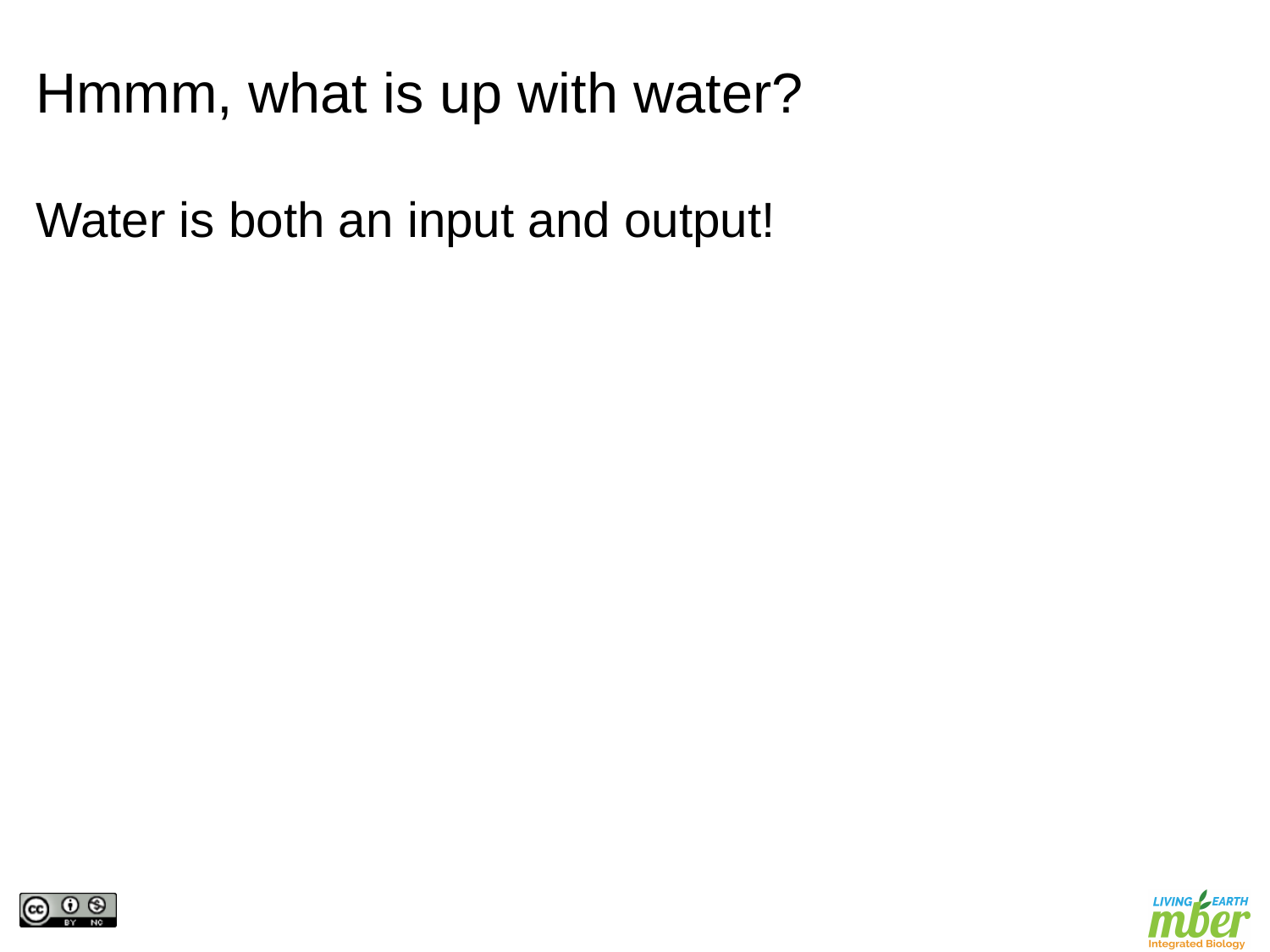

Hmmm, what is up with water?
Water is both an input and output!